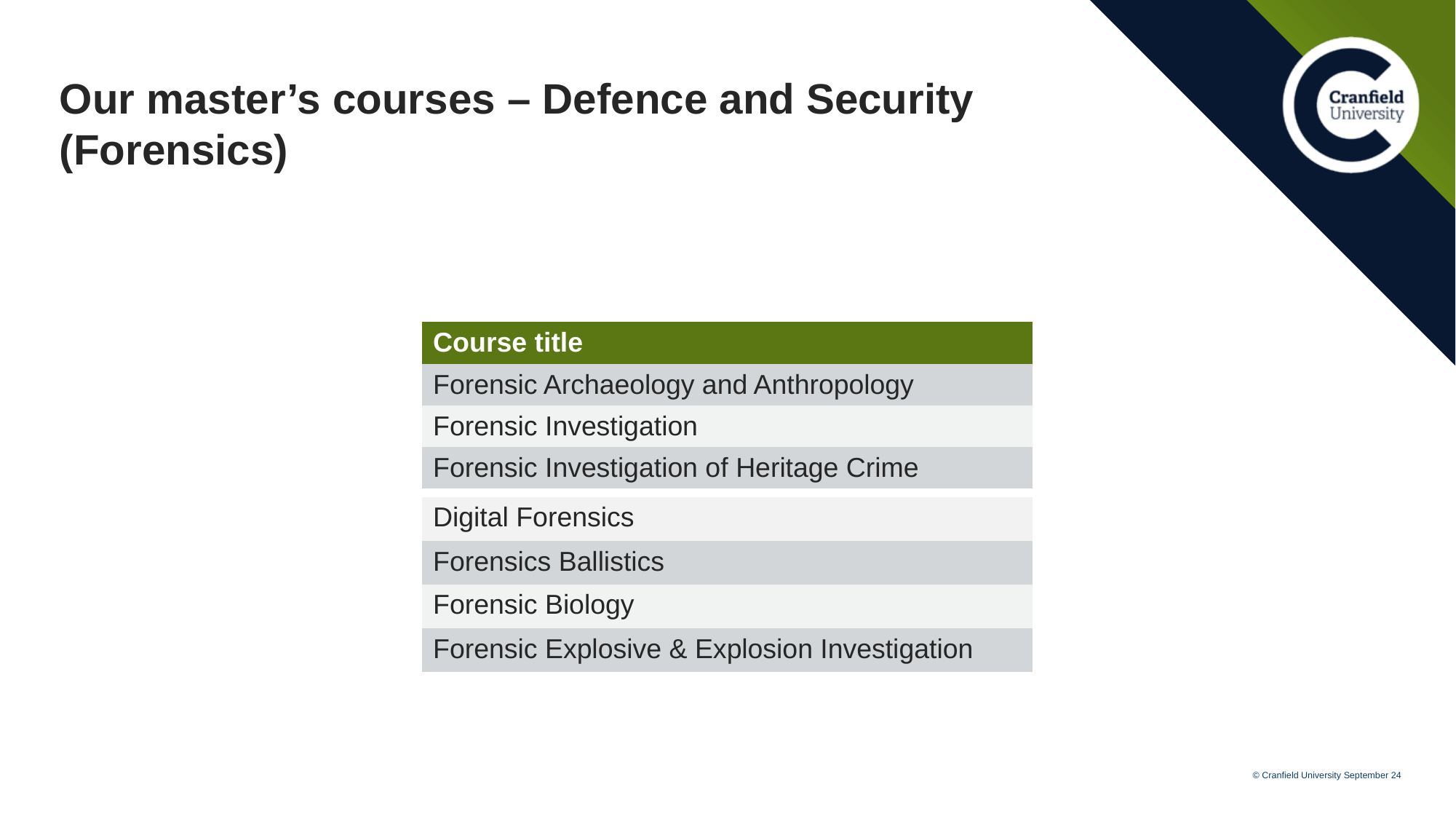

# Our master’s courses – Defence and Security (Forensics)
| Course title |
| --- |
| Forensic Archaeology and Anthropology |
| Forensic Investigation |
| Forensic Investigation of Heritage Crime |
Digital Forensics
| Digital Forensics |
| --- |
| Forensics Ballistics |
| Forensic Biology |
| Forensic Biology |
| --- |
| Forensic Explosive & Explosion Investigation |